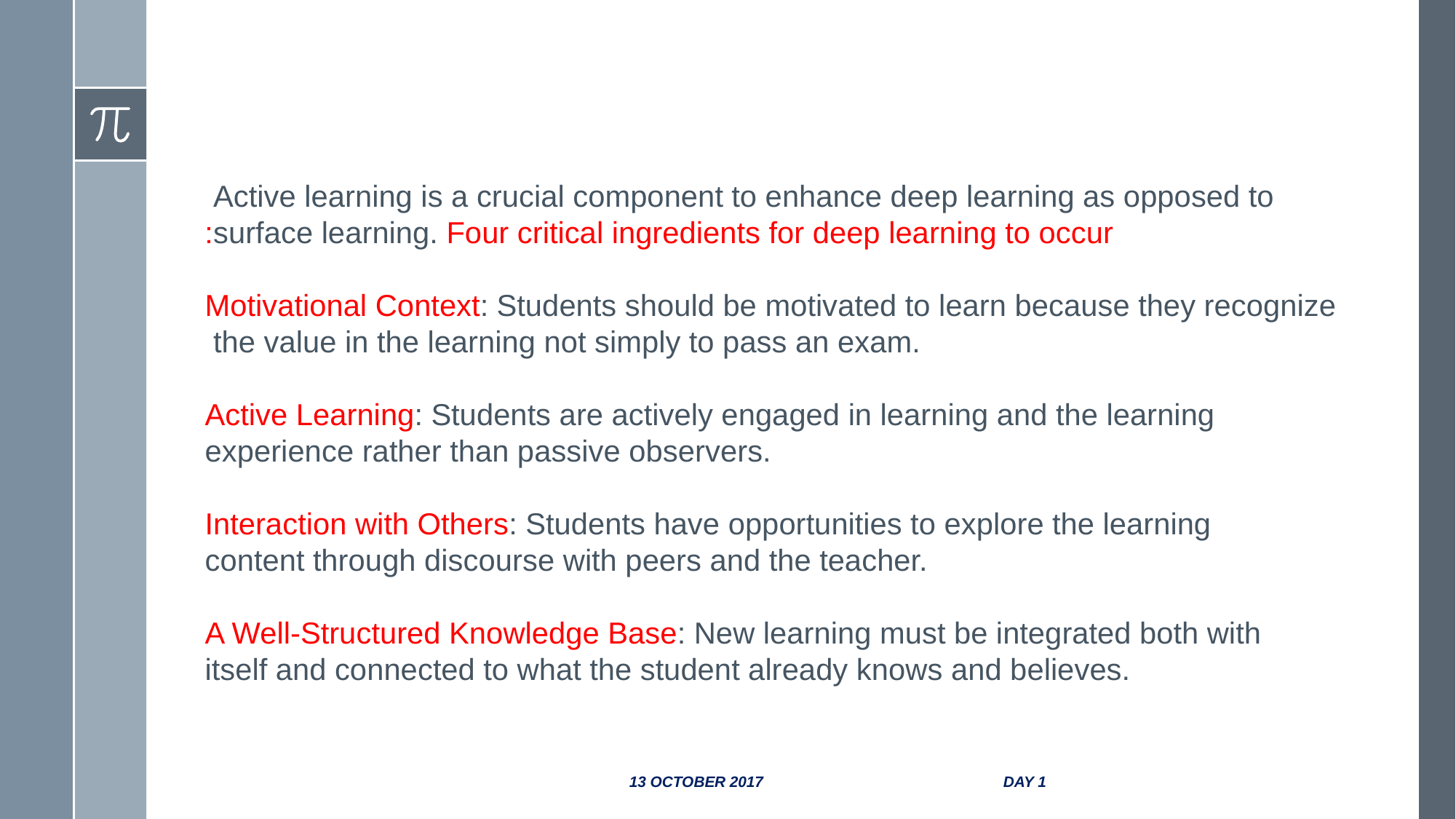

Active learning is a crucial component to enhance deep learning as opposed to
surface learning. Four critical ingredients for deep learning to occur:

Motivational Context: Students should be motivated to learn because they recognize
 the value in the learning not simply to pass an exam.

Active Learning: Students are actively engaged in learning and the learning
experience rather than passive observers.

Interaction with Others: Students have opportunities to explore the learning
content through discourse with peers and the teacher.

A Well-Structured Knowledge Base: New learning must be integrated both with
itself and connected to what the student already knows and believes.

13 October 2017
Day 1